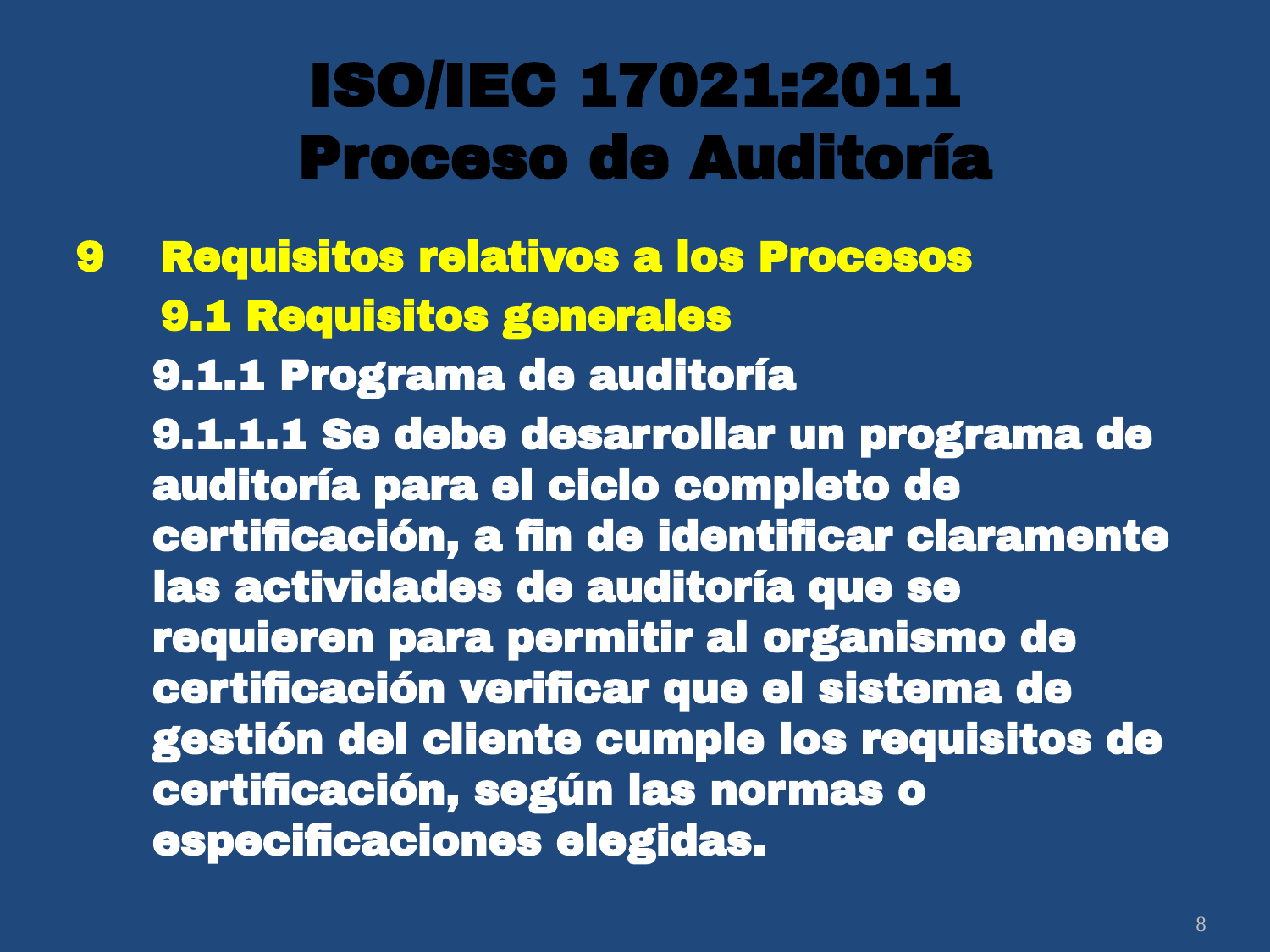

# ISO/IEC 17021:2011 Proceso de Auditoría
9	Requisitos relativos a los Procesos
	9.1 Requisitos generales
	9.1.1 Programa de auditoría
	9.1.1.1 Se debe desarrollar un programa de auditoría para el ciclo completo de certificación, a fin de identificar claramente las actividades de auditoría que se requieren para permitir al organismo de certificación verificar que el sistema de gestión del cliente cumple los requisitos de certificación, según las normas o especificaciones elegidas.
8